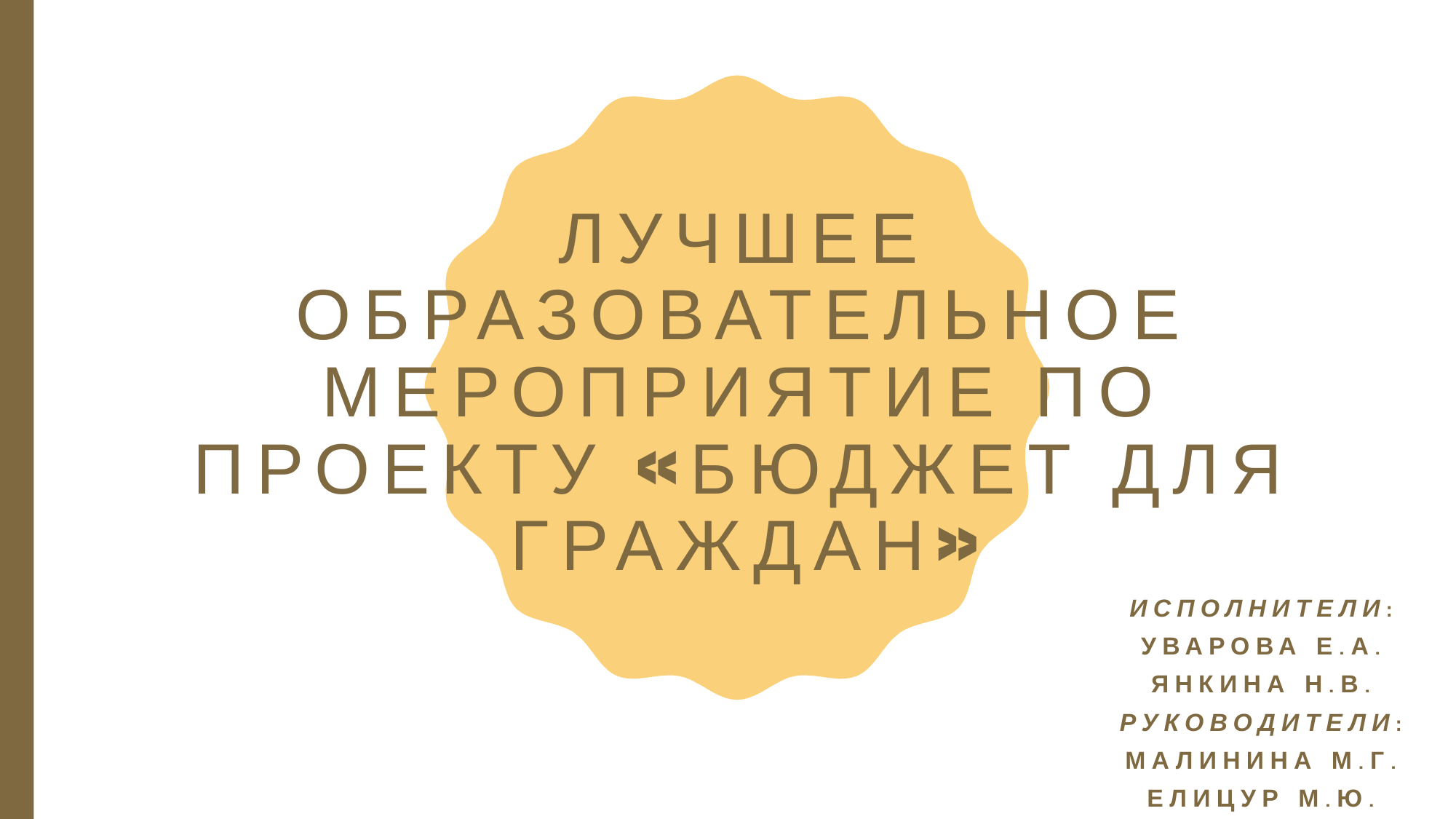

# Лучшее образовательное мероприятие по проекту «Бюджет для граждан»
ИСПОЛНИТЕЛИ:
УВАРОВА Е.а.
Янкина н.в.
Руководители:
Малинина м.г.
Елицур м.ю.